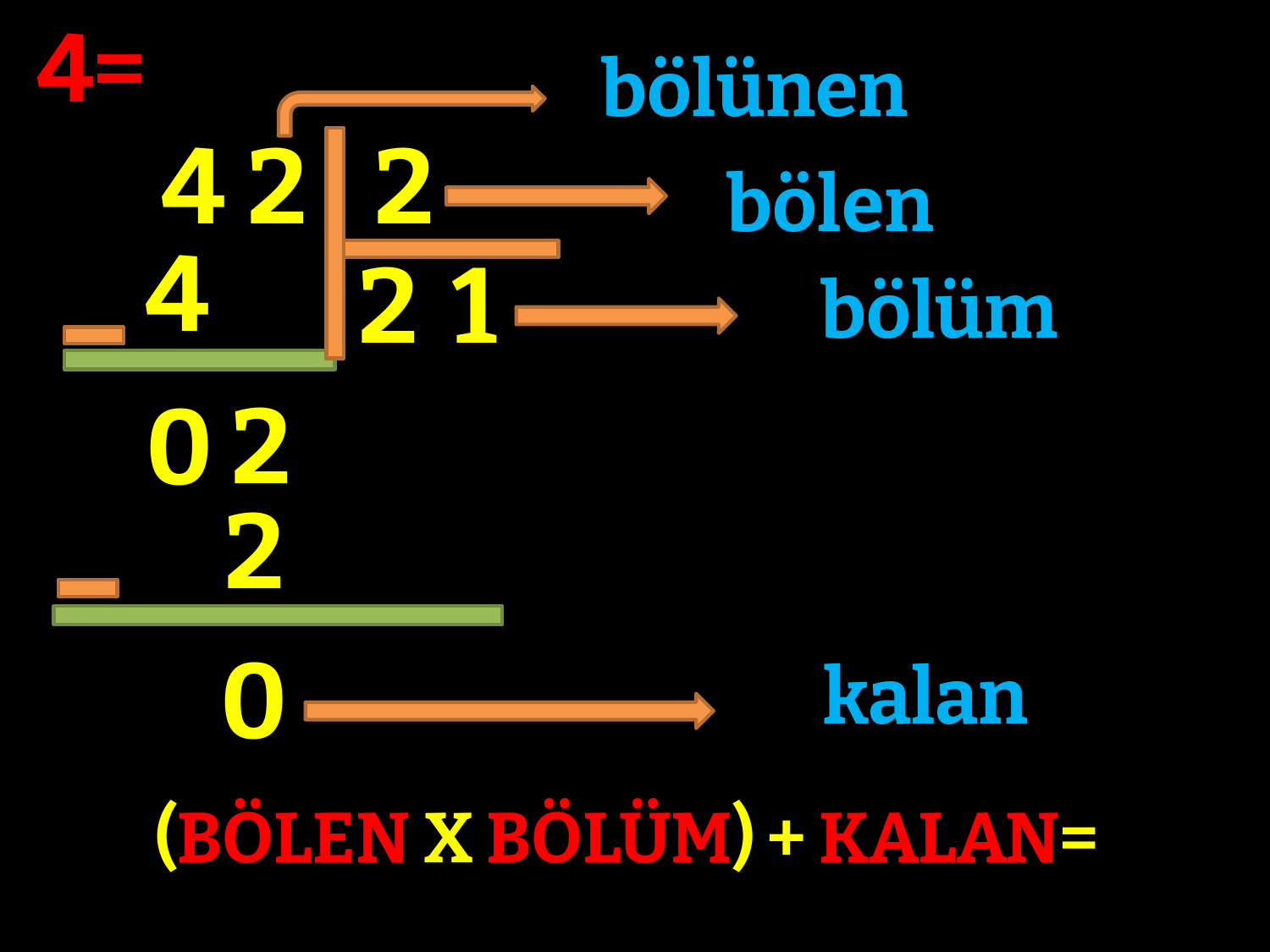

4=
bölünen

2
4
2
bölen

4
2
1
bölüm
#

2
0
2

0
kalan

(BÖLEN X BÖLÜM) + KALAN=